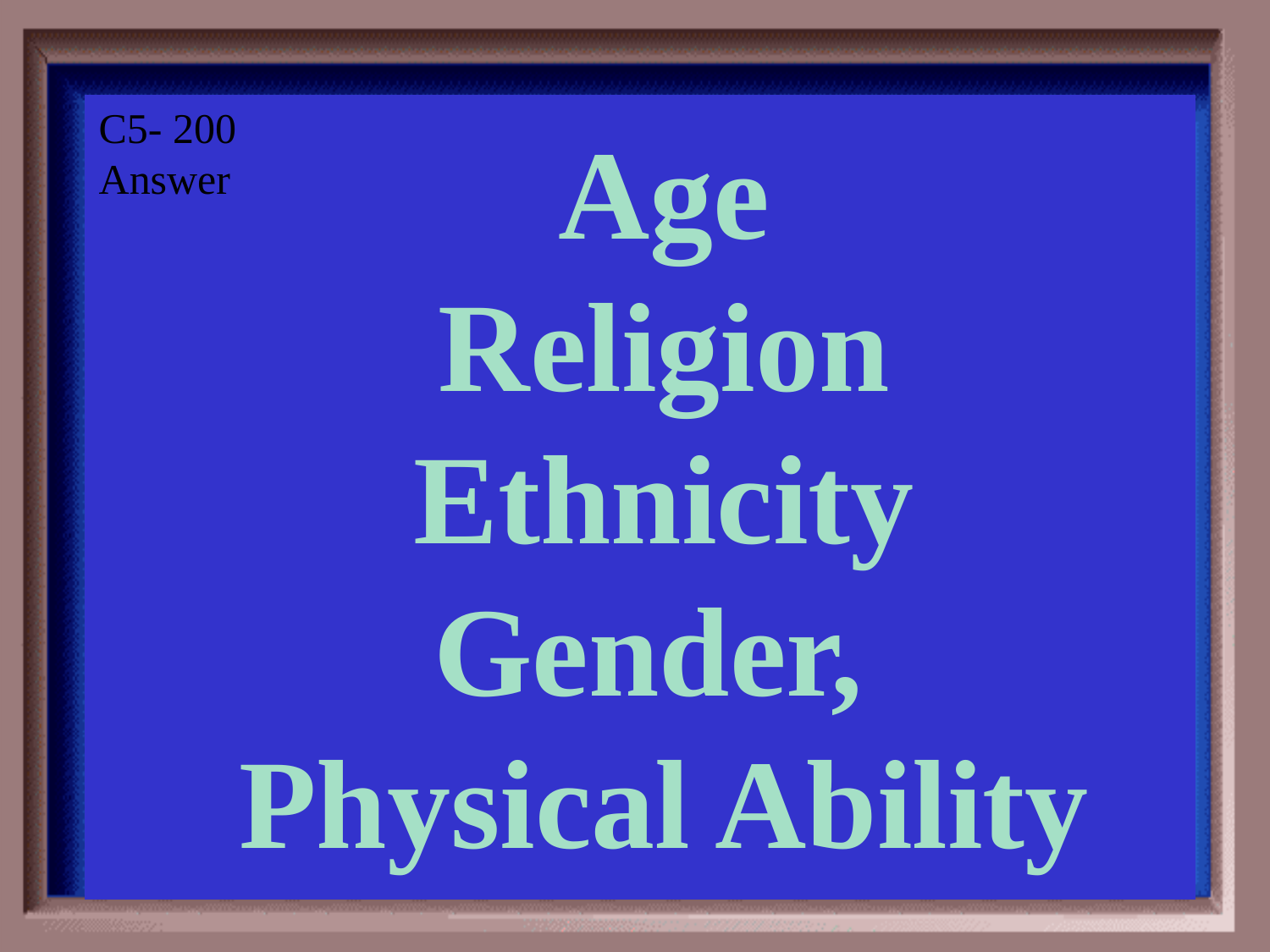

Category #5 $200 Question

C5- 200
Answer
Age
Religion
Ethnicity
Gender,
Physical Ability